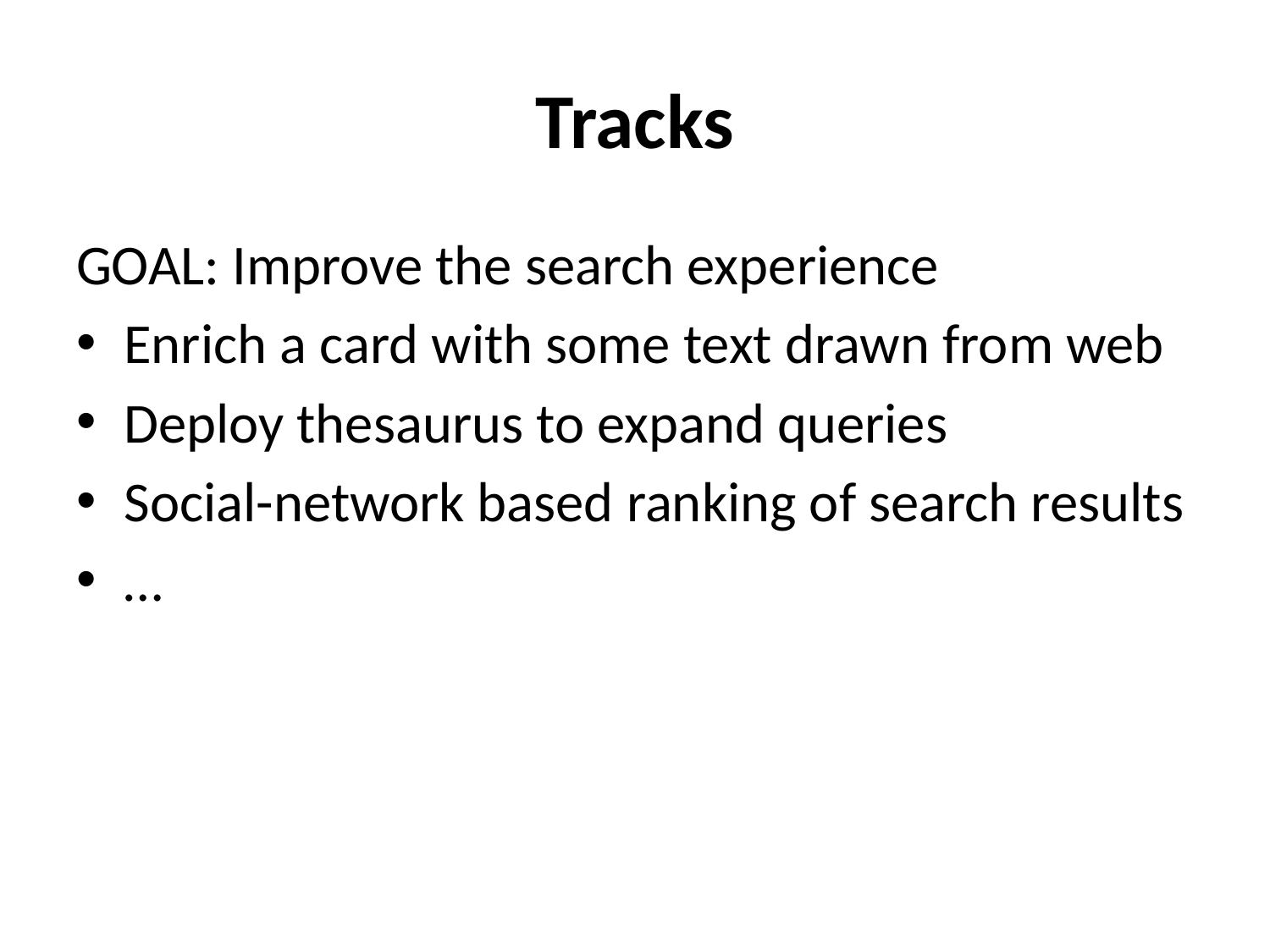

# Tracks
GOAL: Improve the search experience
Enrich a card with some text drawn from web
Deploy thesaurus to expand queries
Social-network based ranking of search results
…